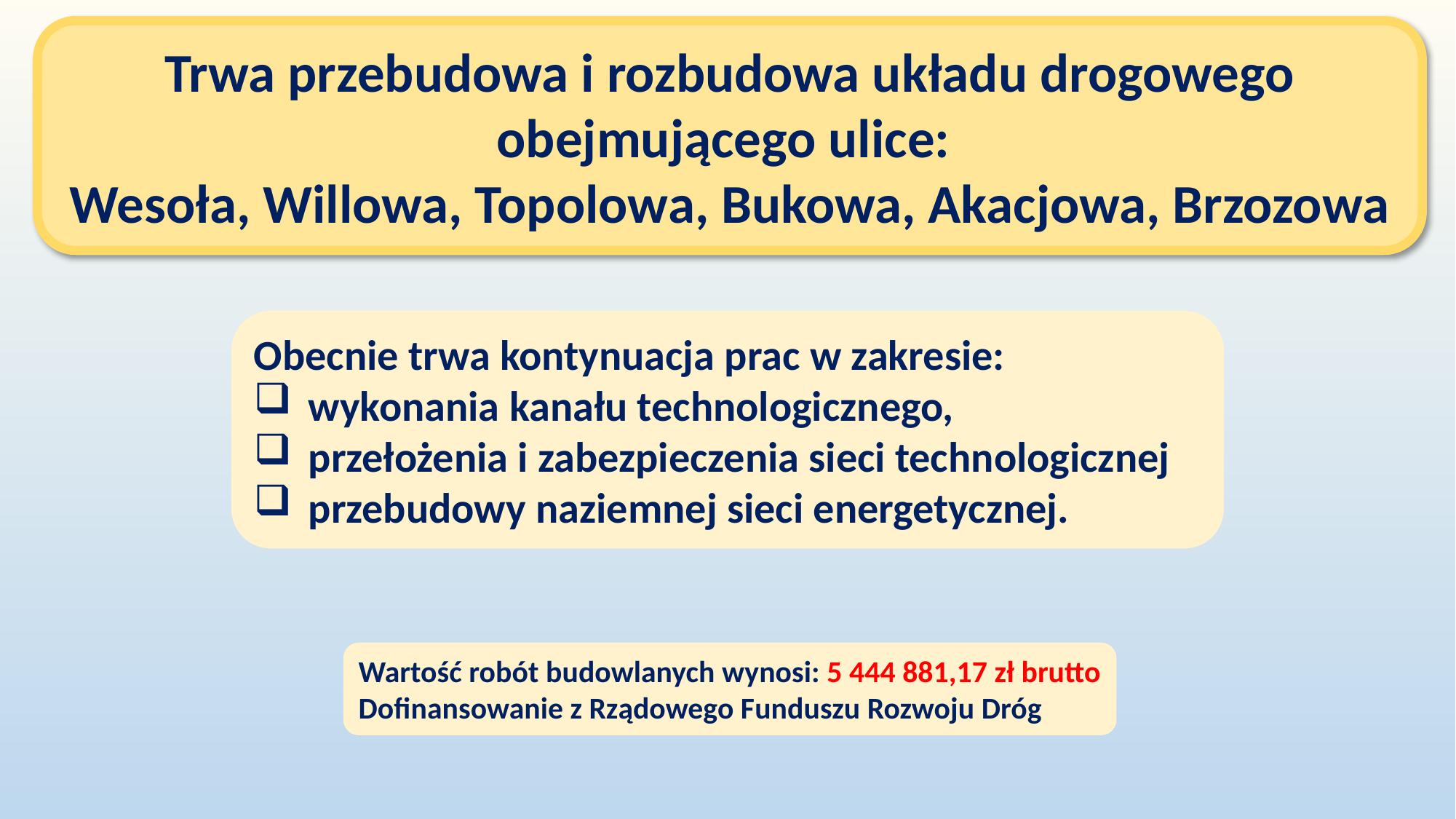

Trwa przebudowa i rozbudowa układu drogowego obejmującego ulice:
Wesoła, Willowa, Topolowa, Bukowa, Akacjowa, Brzozowa
#
Obecnie trwa kontynuacja prac w zakresie:
wykonania kanału technologicznego,
przełożenia i zabezpieczenia sieci technologicznej
przebudowy naziemnej sieci energetycznej.
Wartość robót budowlanych wynosi: 5 444 881,17 zł brutto
Dofinansowanie z Rządowego Funduszu Rozwoju Dróg